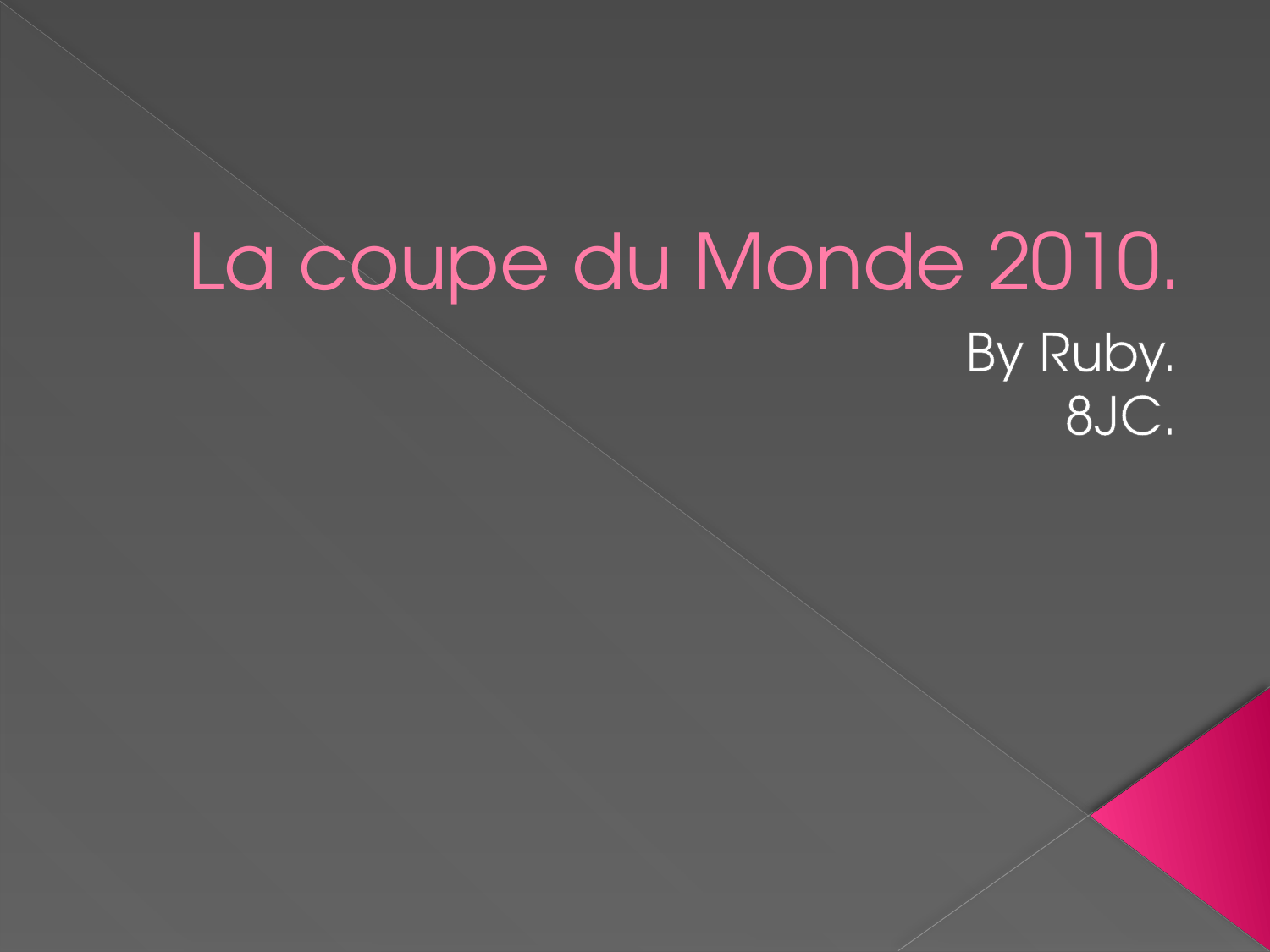

# La coupe du Monde 2010.
By Ruby.
8JC.